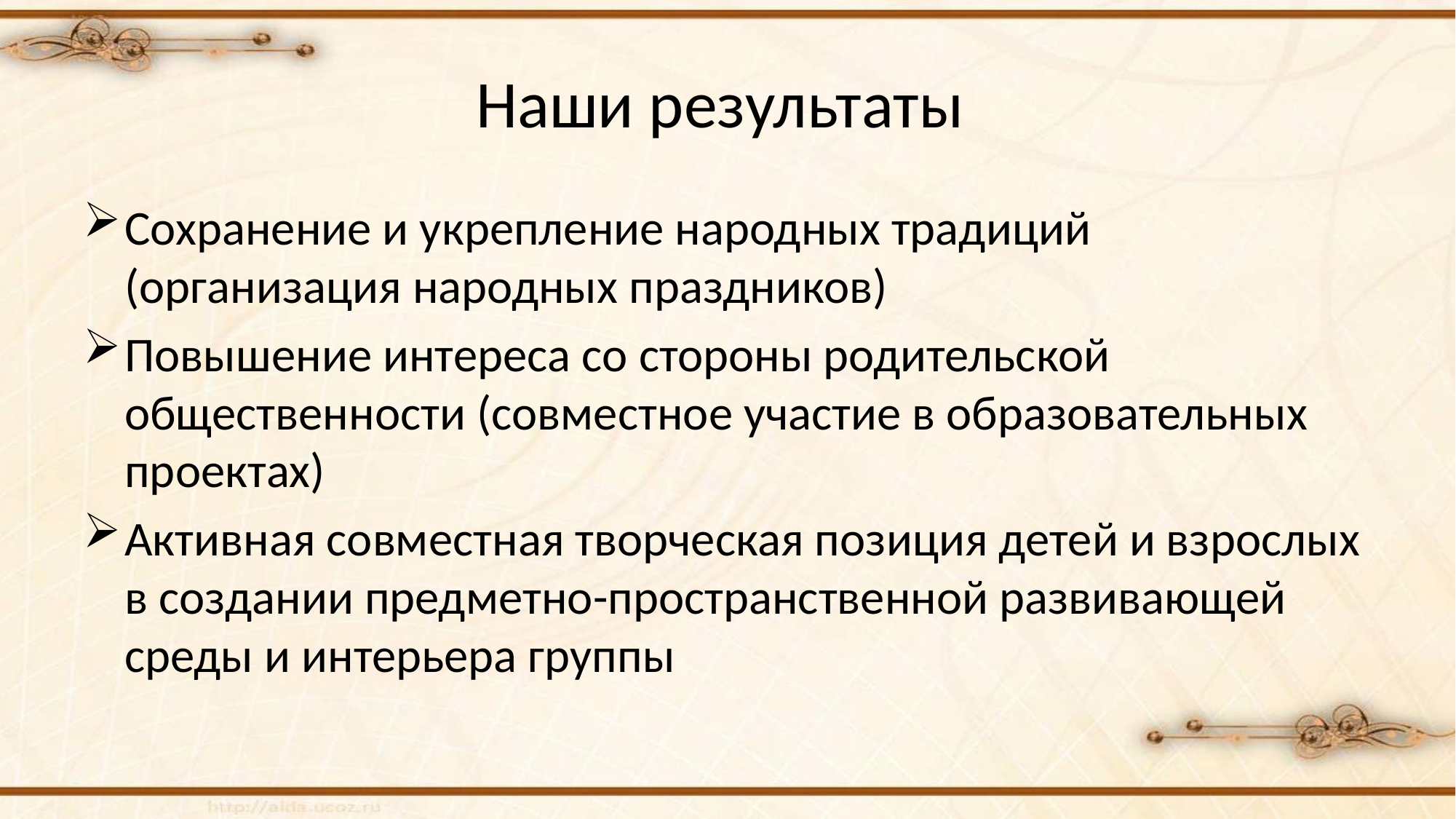

# Наши результаты
Сохранение и укрепление народных традиций (организация народных праздников)
Повышение интереса со стороны родительской общественности (совместное участие в образовательных проектах)
Активная совместная творческая позиция детей и взрослых в создании предметно-пространственной развивающей среды и интерьера группы